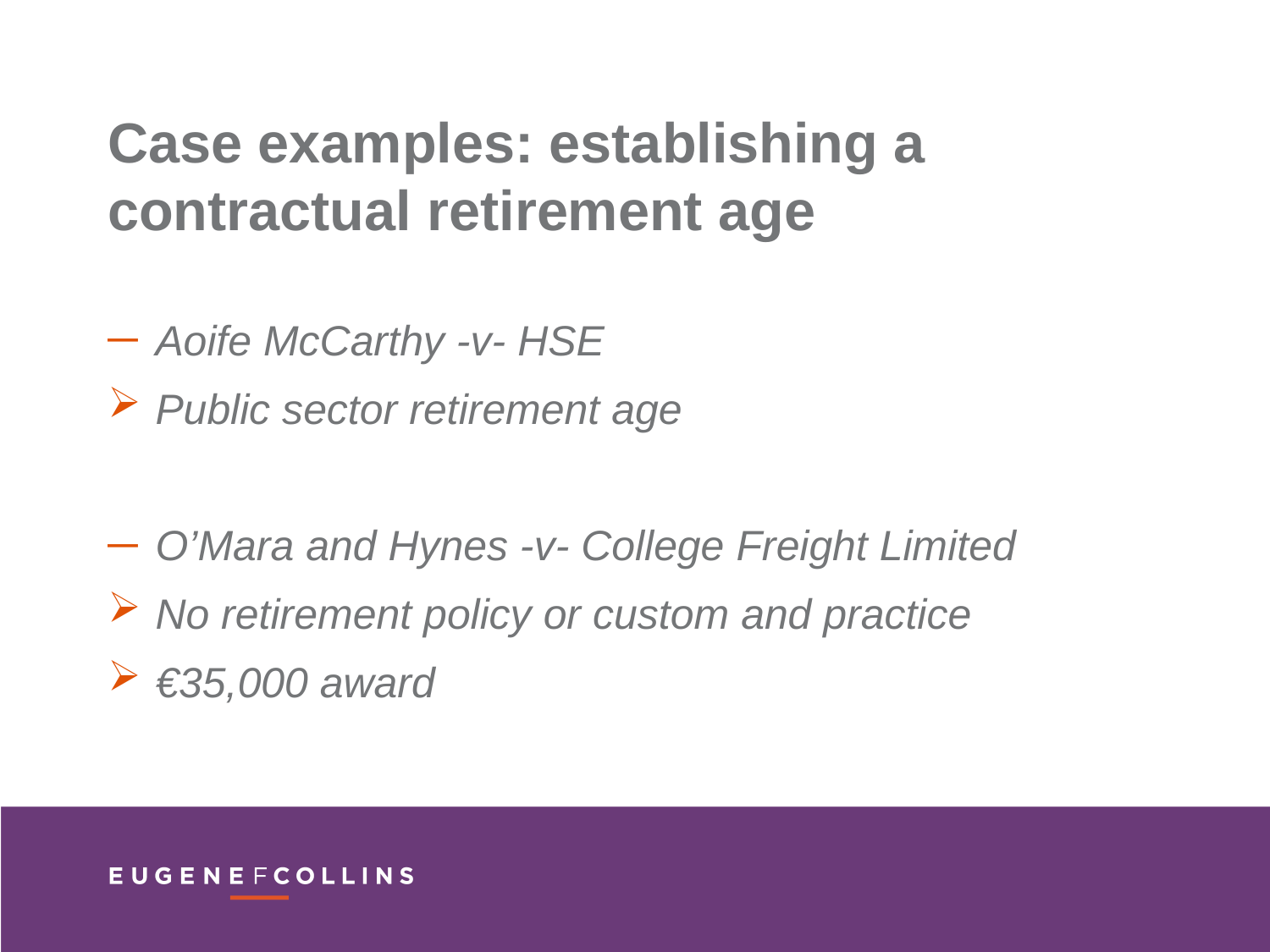

Case examples: establishing a contractual retirement age
Aoife McCarthy -v- HSE
Public sector retirement age

O’Mara and Hynes -v- College Freight Limited
No retirement policy or custom and practice
€35,000 award